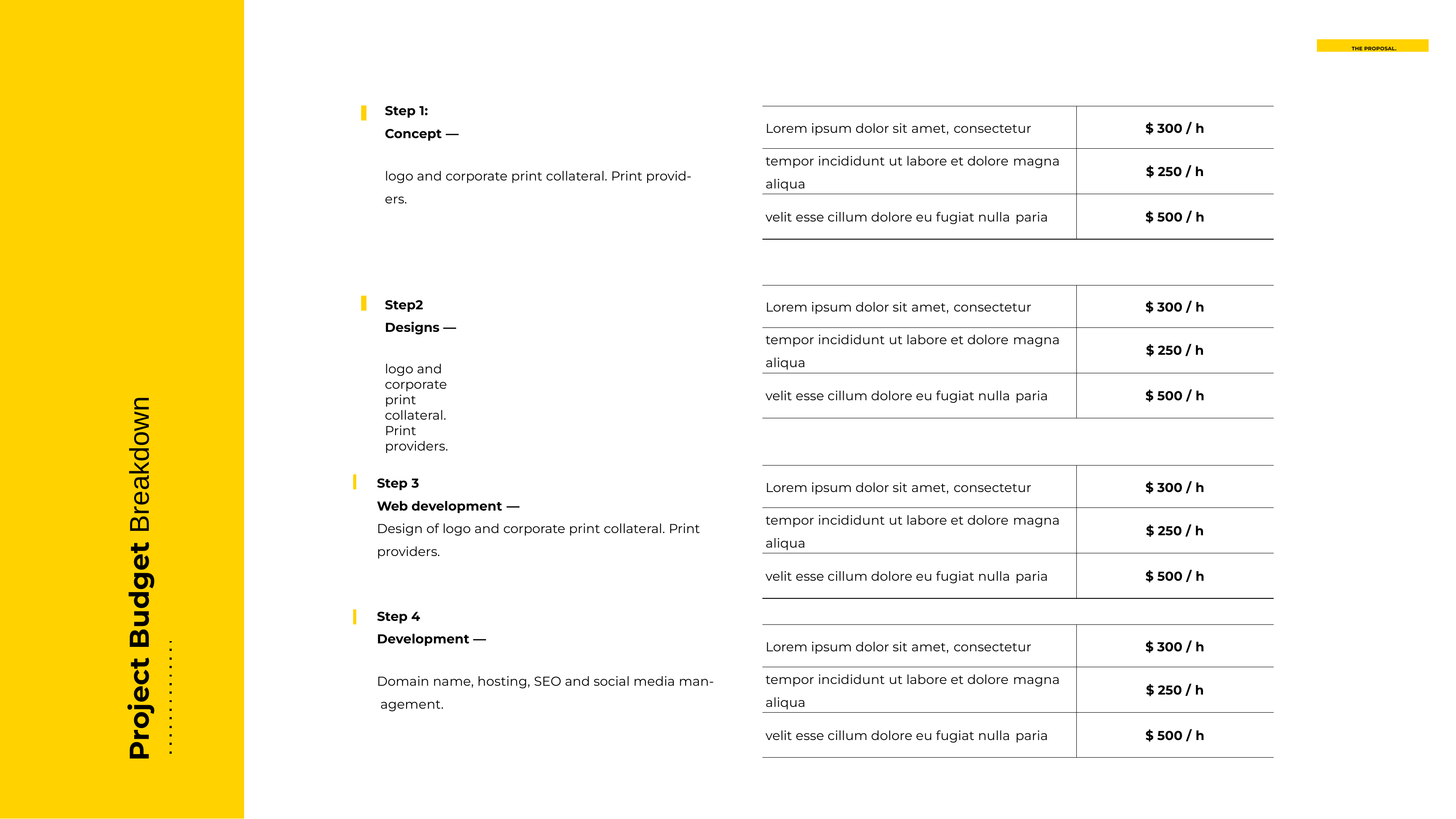

17

www.corporateproposal.com

THE PROPOSAL.
Project Budget Breakdown
Step 1:
Concept —

logo and corporate print collateral. Print provid-  ers.

| Lorem ipsum dolor sit amet, consectetur | $ 300 / h |
| --- | --- |
| tempor incididunt ut labore et dolore magna aliqua | $ 250 / h |
| velit esse cillum dolore eu fugiat nulla paria | $ 500 / h |
| Lorem ipsum dolor sit amet, consectetur | $ 300 / h |
| --- | --- |
| tempor incididunt ut labore et dolore magna aliqua | $ 250 / h |
| velit esse cillum dolore eu fugiat nulla paria | $ 500 / h |
Step2  Designs —

logo and corporate print collateral. Print providers.

| Lorem ipsum dolor sit amet, consectetur | $ 300 / h |
| --- | --- |
| tempor incididunt ut labore et dolore magna aliqua | $ 250 / h |
| velit esse cillum dolore eu fugiat nulla paria | $ 500 / h |
Step 3
Web development —
Design of logo and corporate print collateral. Print  providers.

Step 4  Development —

Domain name, hosting, SEO and social media man-  agement.

| Lorem ipsum dolor sit amet, consectetur | $ 300 / h |
| --- | --- |
| tempor incididunt ut labore et dolore magna aliqua | $ 250 / h |
| velit esse cillum dolore eu fugiat nulla paria | $ 500 / h |